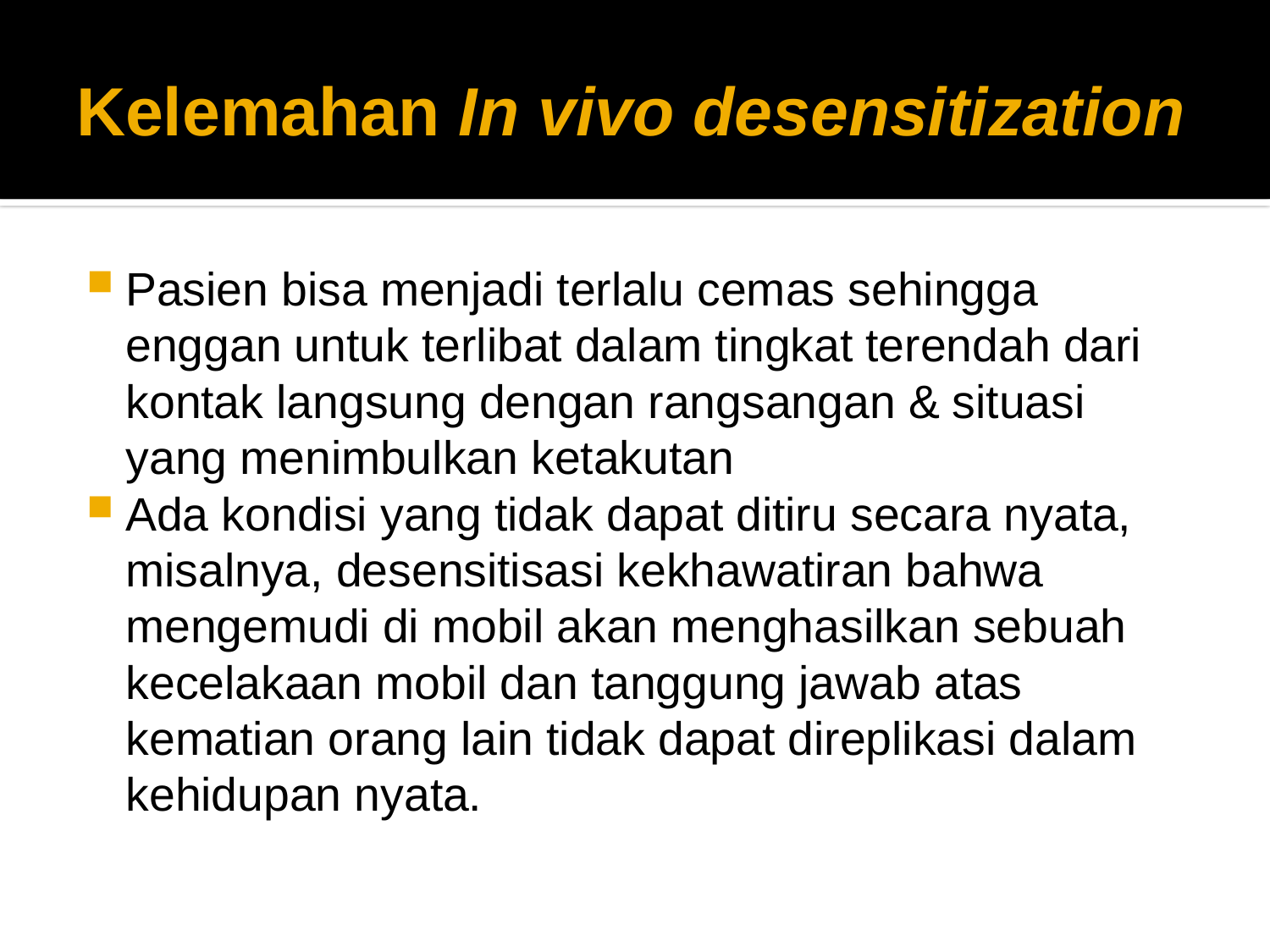

# Kelemahan In vivo desensitization
Pasien bisa menjadi terlalu cemas sehingga enggan untuk terlibat dalam tingkat terendah dari kontak langsung dengan rangsangan & situasi yang menimbulkan ketakutan
Ada kondisi yang tidak dapat ditiru secara nyata, misalnya, desensitisasi kekhawatiran bahwa mengemudi di mobil akan menghasilkan sebuah kecelakaan mobil dan tanggung jawab atas kematian orang lain tidak dapat direplikasi dalam kehidupan nyata.